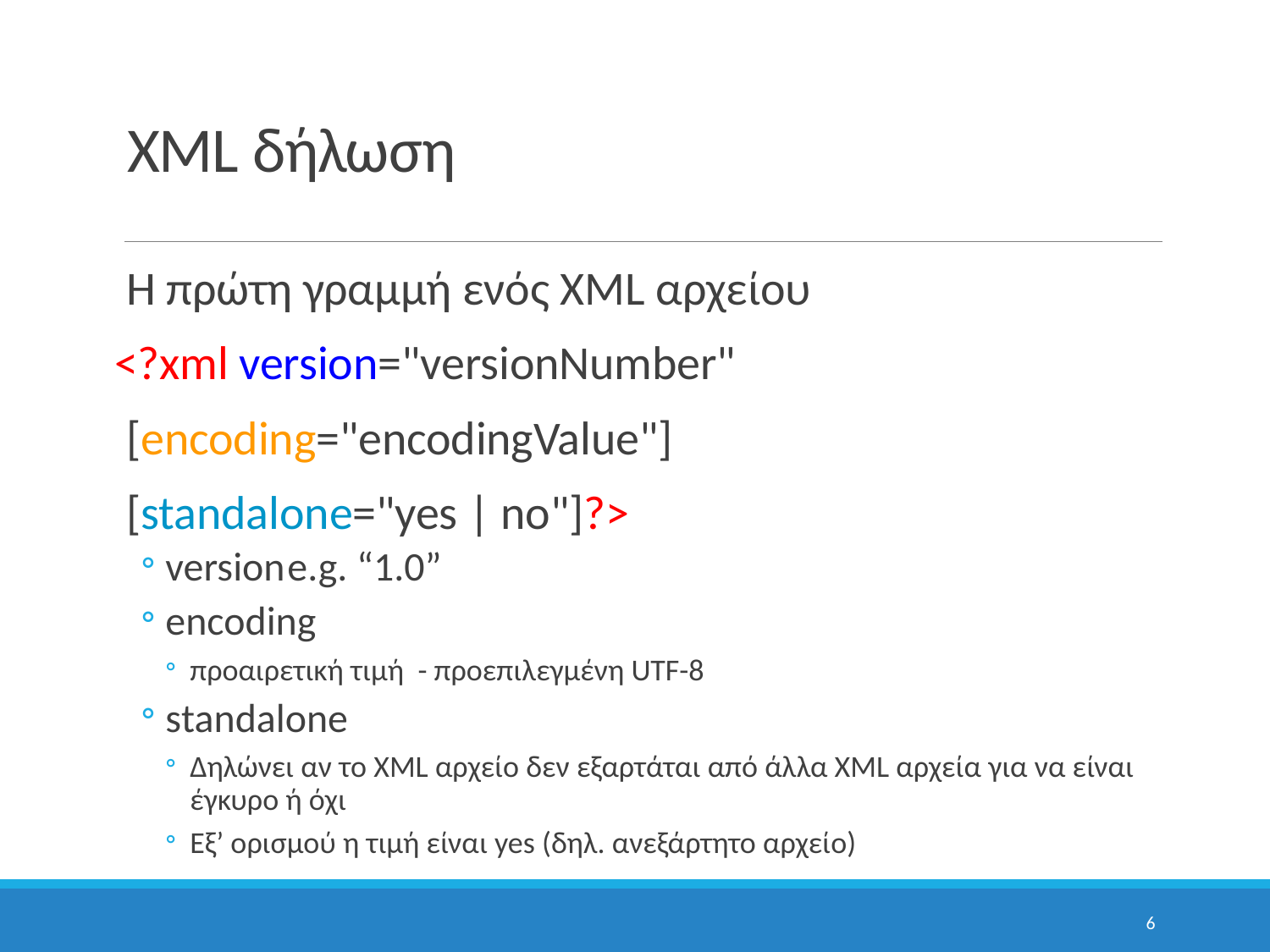

# XML δήλωση
Η πρώτη γραμμή ενός XML αρχείου
<?xml version="versionNumber"
	[encoding="encodingValue"]
	[standalone="yes | no"]?>
version	e.g. “1.0”
encoding
προαιρετική τιμή  - προεπιλεγμένη UTF-8
standalone
Δηλώνει αν το XML αρχείο δεν εξαρτάται από άλλα XML αρχεία για να είναι έγκυρο ή όχι
Εξ’ ορισμού η τιμή είναι yes (δηλ. ανεξάρτητο αρχείο)
6